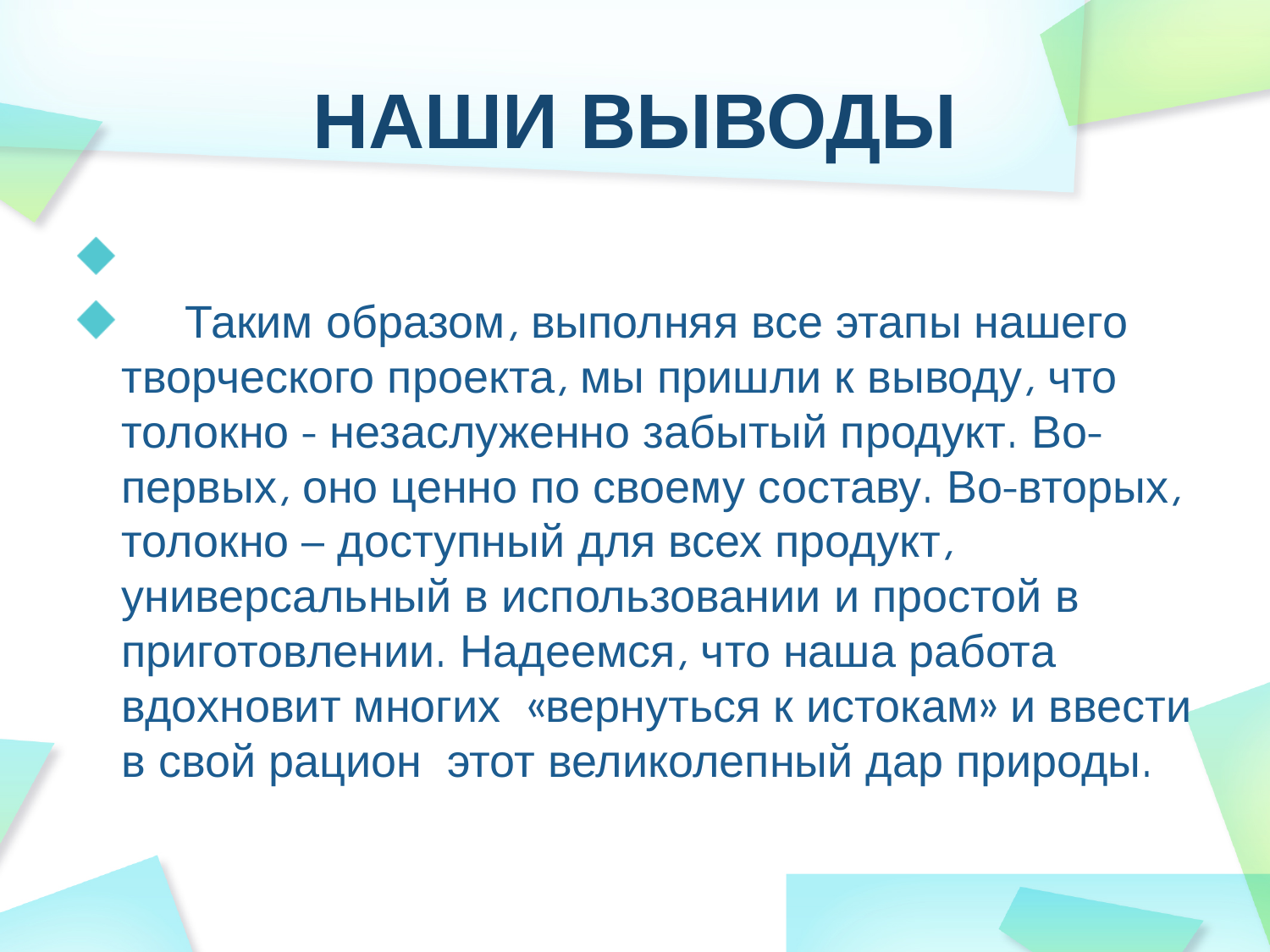

# НАШИ ВЫВОДЫ

     Таким образом, выполняя все этапы нашего творческого проекта, мы пришли к выводу, что толокно - незаслуженно забытый продукт. Во-первых, оно ценно по своему составу. Во-вторых, толокно – доступный для всех продукт, универсальный в использовании и простой в приготовлении. Надеемся, что наша работа вдохновит многих  «вернуться к истокам» и ввести в свой рацион  этот великолепный дар природы.